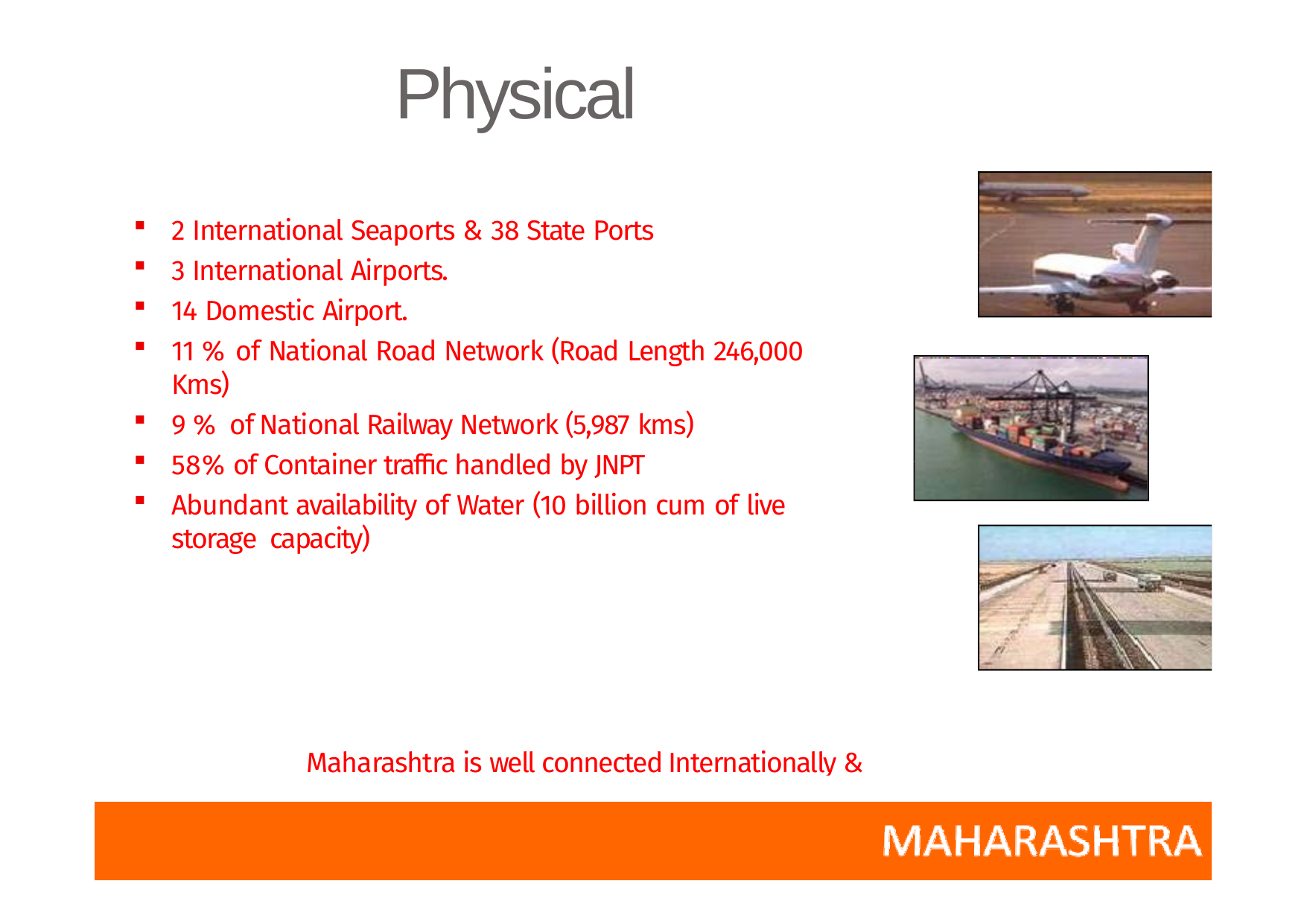

# Physical Infrastructure

2 International Seaports & 38 State Ports
3 International Airports.
14 Domestic Airport.
11 % of National Road Network (Road Length 246,000 Kms)
9 % of National Railway Network (5,987 kms)
58% of Container traffic handled by JNPT
Abundant availability of Water (10 billion cum of live storage  capacity)

Maharashtra is well connected Internationally & domestically

Dainik Bhaskar Group